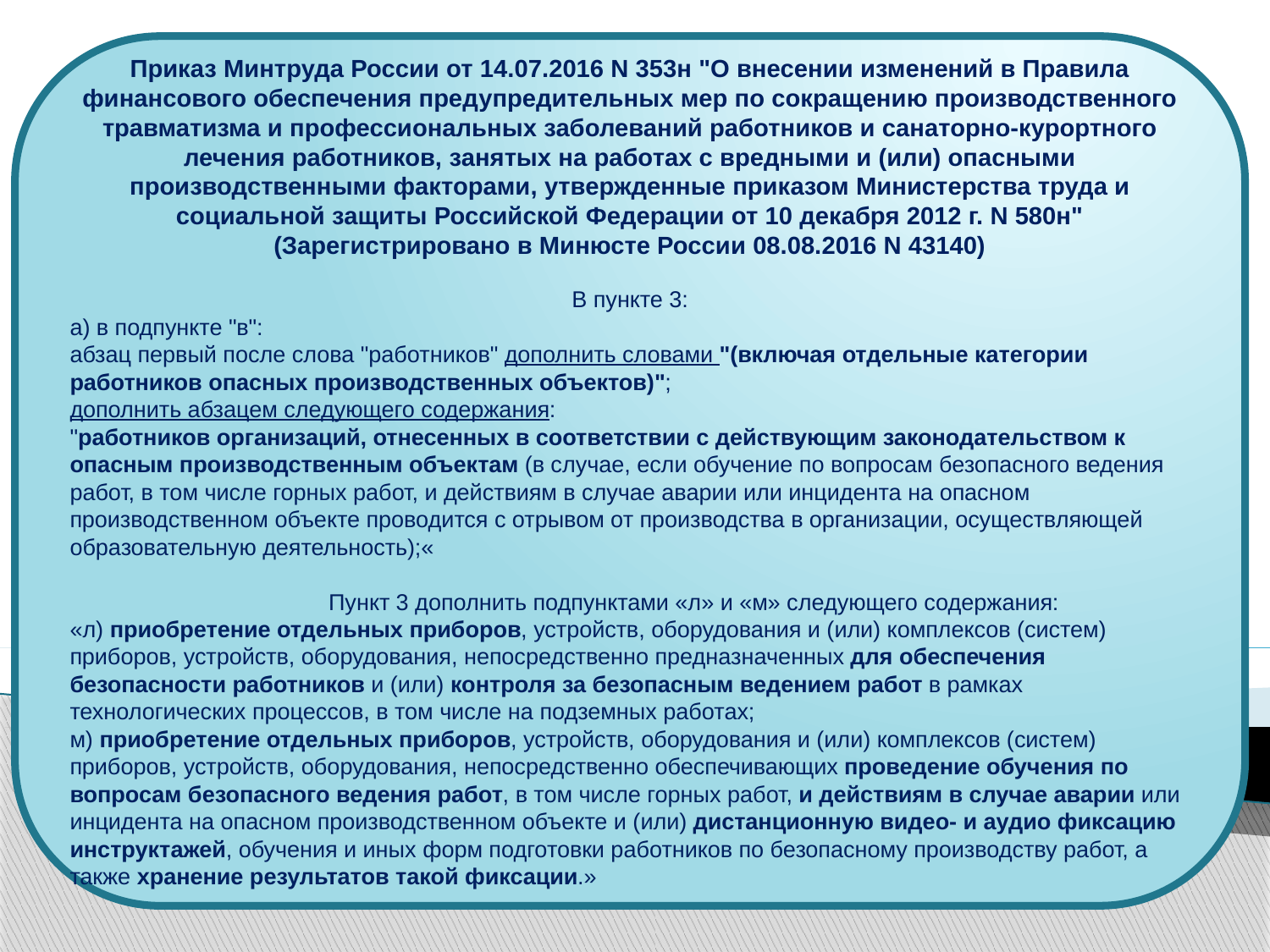

Приказ Минтруда России от 14.07.2016 N 353н "О внесении изменений в Правила финансового обеспечения предупредительных мер по сокращению производственного травматизма и профессиональных заболеваний работников и санаторно-курортного лечения работников, занятых на работах с вредными и (или) опасными производственными факторами, утвержденные приказом Министерства труда и социальной защиты Российской Федерации от 10 декабря 2012 г. N 580н" (Зарегистрировано в Минюсте России 08.08.2016 N 43140)

В пункте 3:
а) в подпункте "в":
абзац первый после слова "работников" дополнить словами "(включая отдельные категории работников опасных производственных объектов)";
дополнить абзацем следующего содержания:
"работников организаций, отнесенных в соответствии с действующим законодательством к опасным производственным объектам (в случае, если обучение по вопросам безопасного ведения работ, в том числе горных работ, и действиям в случае аварии или инцидента на опасном производственном объекте проводится с отрывом от производства в организации, осуществляющей образовательную деятельность);«

	Пункт 3 дополнить подпунктами «л» и «м» следующего содержания:
«л) приобретение отдельных приборов, устройств, оборудования и (или) комплексов (систем) приборов, устройств, оборудования, непосредственно предназначенных для обеспечения безопасности работников и (или) контроля за безопасным ведением работ в рамках технологических процессов, в том числе на подземных работах;
м) приобретение отдельных приборов, устройств, оборудования и (или) комплексов (систем) приборов, устройств, оборудования, непосредственно обеспечивающих проведение обучения по вопросам безопасного ведения работ, в том числе горных работ, и действиям в случае аварии или инцидента на опасном производственном объекте и (или) дистанционную видео- и аудио фиксацию инструктажей, обучения и иных форм подготовки работников по безопасному производству работ, а также хранение результатов такой фиксации.»
Оснований для освобождения от налогообложения сумм компенсаций организаций работникам оплаты занятий спортом в клубах и секциях, а также сумм компенсации полисов добровольного страхования от несчастных случаев при приобретении авиабилетов и железнодорожных билетов командированным сотрудникам "статья 217" Налогового Кодекса РФ не содержит. Следовательно, указанные суммы подлежат обложению налогом на доходы физических лиц в установленном порядке.